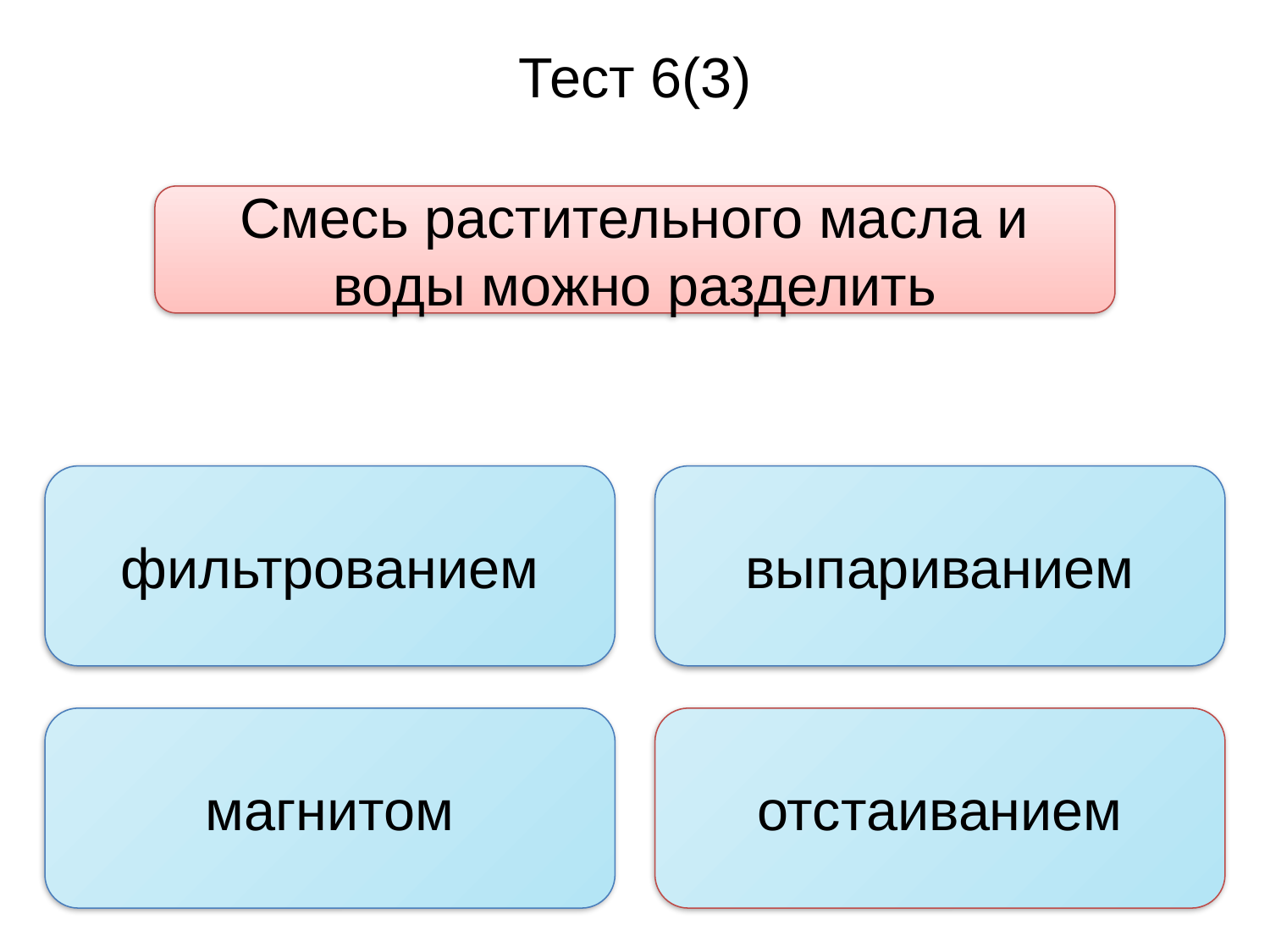

Тест 6(3)

Смесь растительного масла и воды можно разделить

фильтрованием
выпариванием
магнитом
отстаиванием